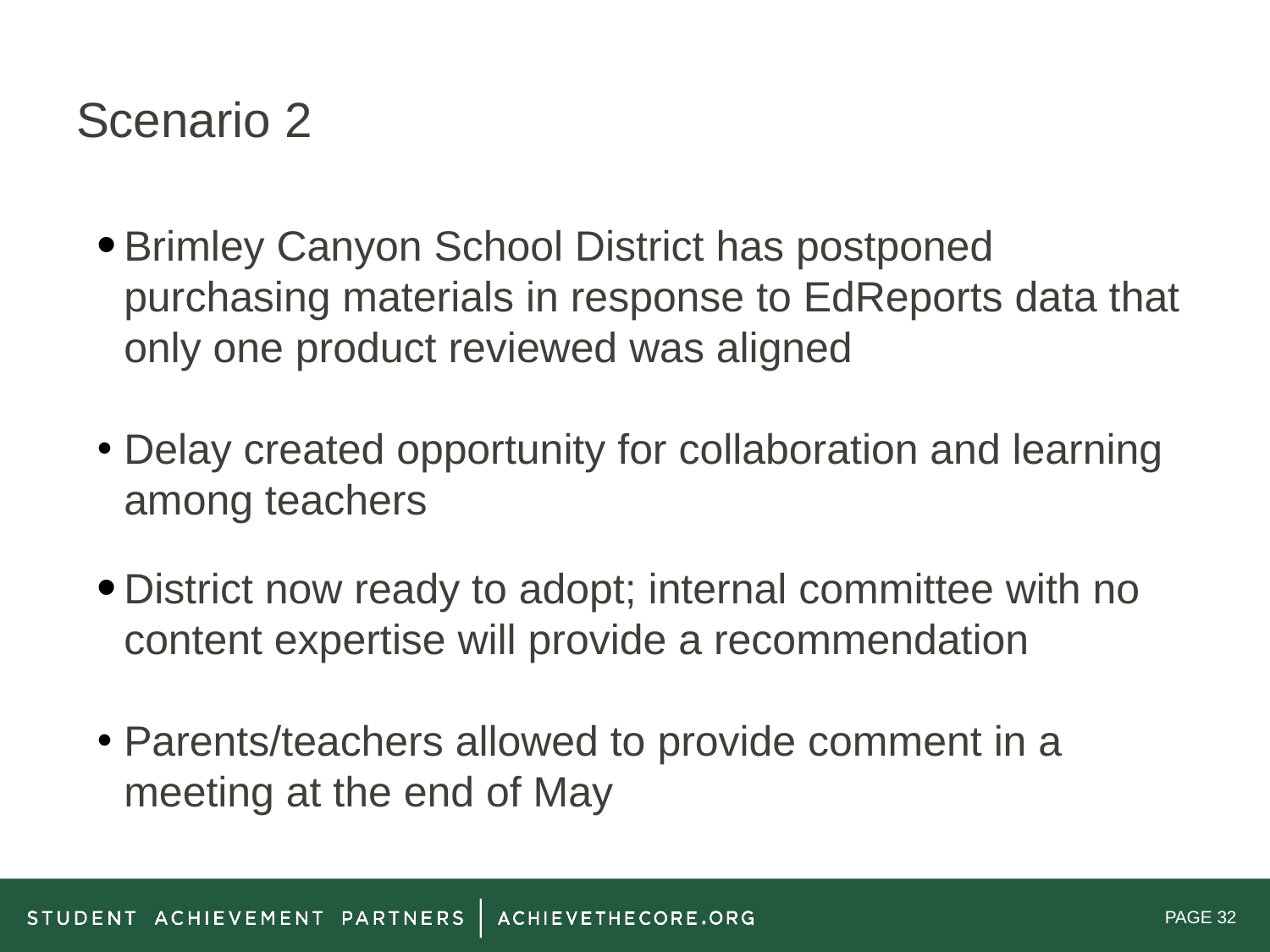

# Scenario 2
Brimley Canyon School District has postponed purchasing materials in response to EdReports data that only one product reviewed was aligned
Delay created opportunity for collaboration and learning among teachers

District now ready to adopt; internal committee with no content expertise will provide a recommendation
Parents/teachers allowed to provide comment in a meeting at the end of May